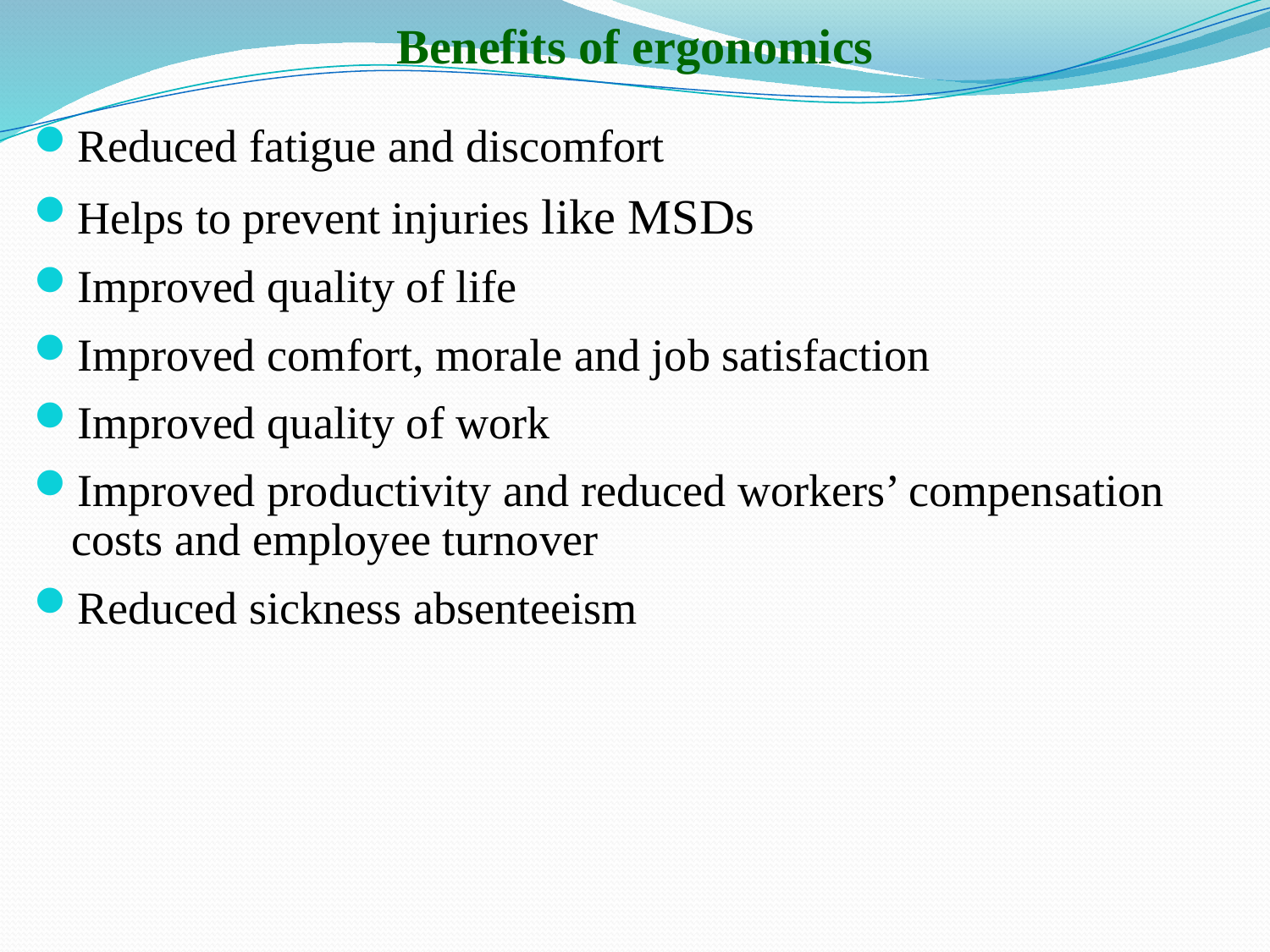

# Benefits of ergonomics
Reduced fatigue and discomfort
Helps to prevent injuries like MSDs
Improved quality of life
Improved comfort, morale and job satisfaction
Improved quality of work
Improved productivity and reduced workers’ compensation costs and employee turnover
Reduced sickness absenteeism